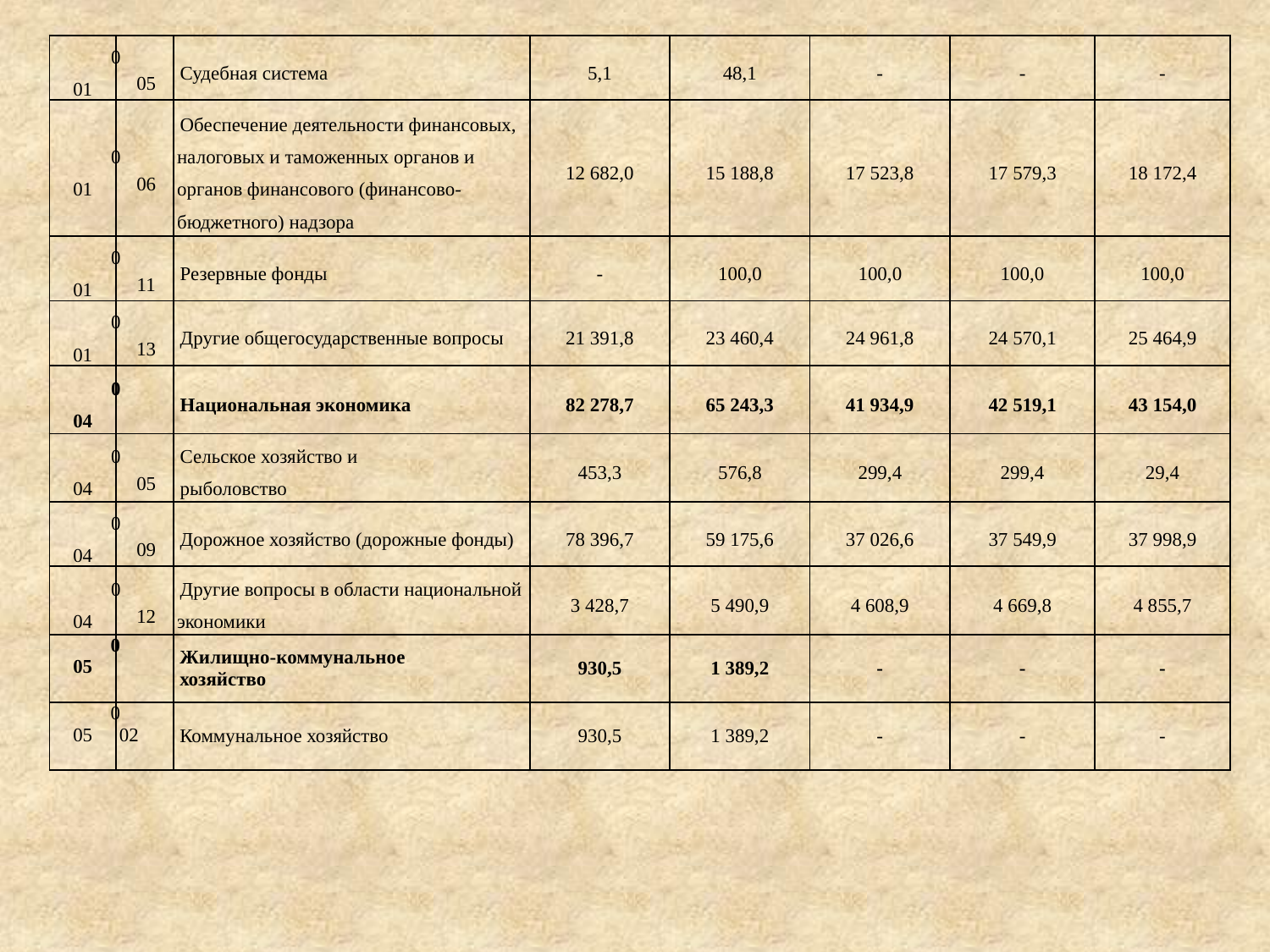

| 001 | 05 | Судебная система | 5,1 | 48,1 | - | - | - |
| --- | --- | --- | --- | --- | --- | --- | --- |
| 001 | 06 | Обеспечение деятельности финансовых, налоговых и таможенных органов и органов финансового (финансово-бюджетного) надзора | 12 682,0 | 15 188,8 | 17 523,8 | 17 579,3 | 18 172,4 |
| 001 | 11 | Резервные фонды | - | 100,0 | 100,0 | 100,0 | 100,0 |
| 001 | 13 | Другие общегосударственные вопросы | 21 391,8 | 23 460,4 | 24 961,8 | 24 570,1 | 25 464,9 |
| 004 |  | Национальная экономика | 82 278,7 | 65 243,3 | 41 934,9 | 42 519,1 | 43 154,0 |
| 004 | 05 | Сельское хозяйство и рыболовство | 453,3 | 576,8 | 299,4 | 299,4 | 29,4 |
| 004 | 09 | Дорожное хозяйство (дорожные фонды) | 78 396,7 | 59 175,6 | 37 026,6 | 37 549,9 | 37 998,9 |
| 004 | 12 | Другие вопросы в области национальной экономики | 3 428,7 | 5 490,9 | 4 608,9 | 4 669,8 | 4 855,7 |
| 005 |  | Жилищно-коммунальное хозяйство | 930,5 | 1 389,2 | - | - | - |
| 005 | 02 | Коммунальное хозяйство | 930,5 | 1 389,2 | - | - | - |